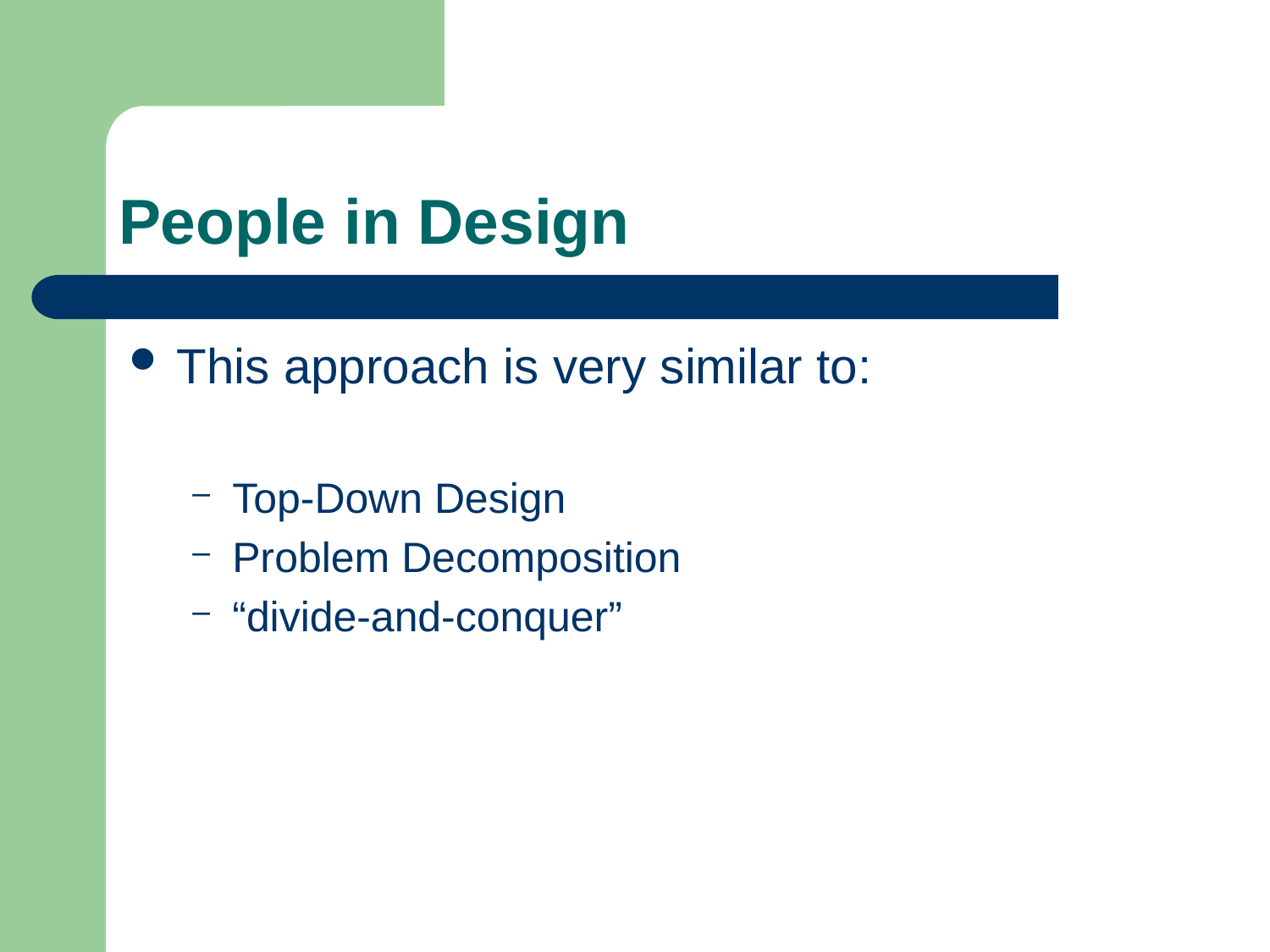

# People in Design
This approach is very similar to:

Top-Down Design
Problem Decomposition
“divide-and-conquer”